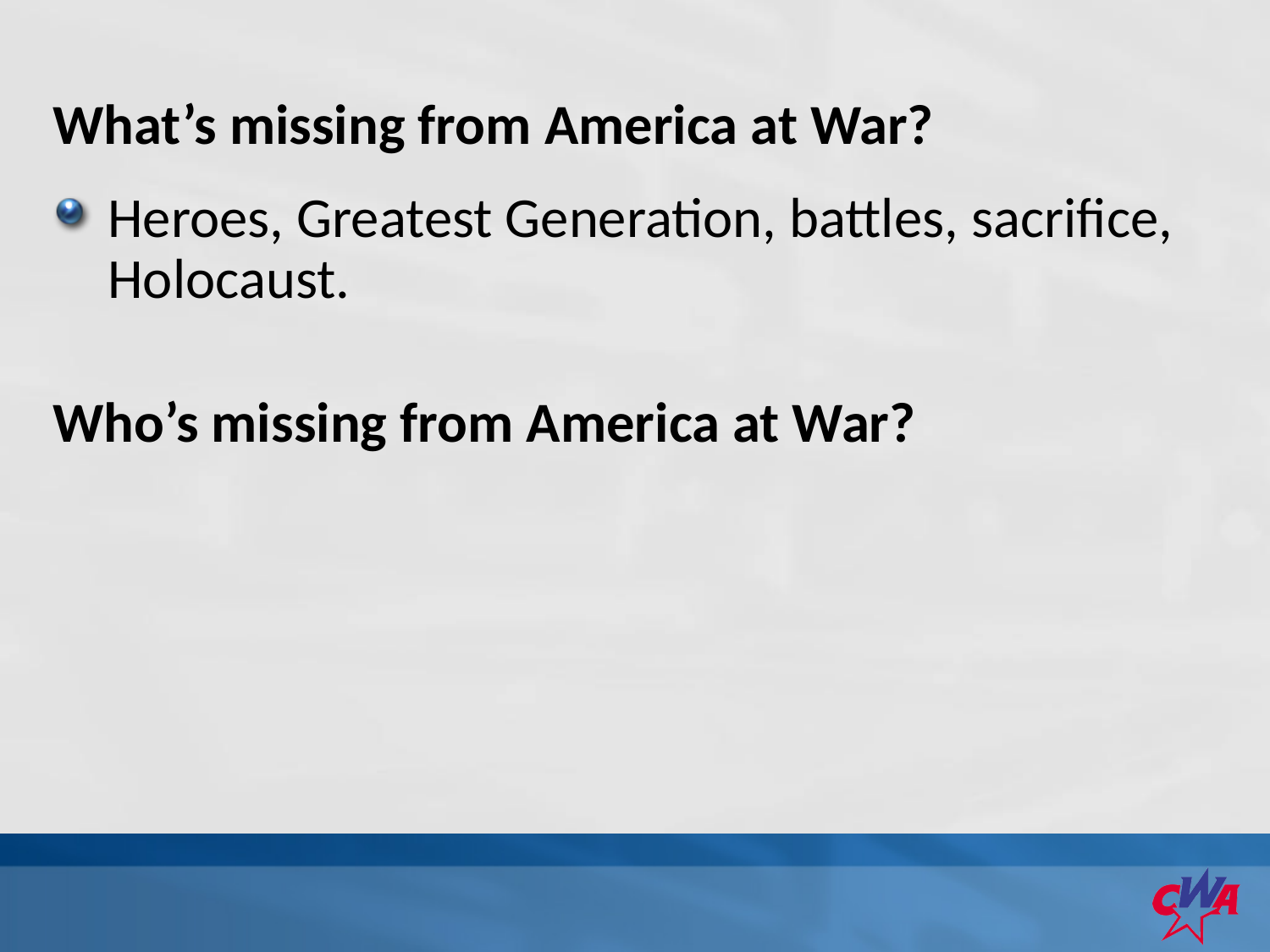

What’s missing from America at War?
Heroes, Greatest Generation, battles, sacrifice, Holocaust.

Who’s missing from America at War?